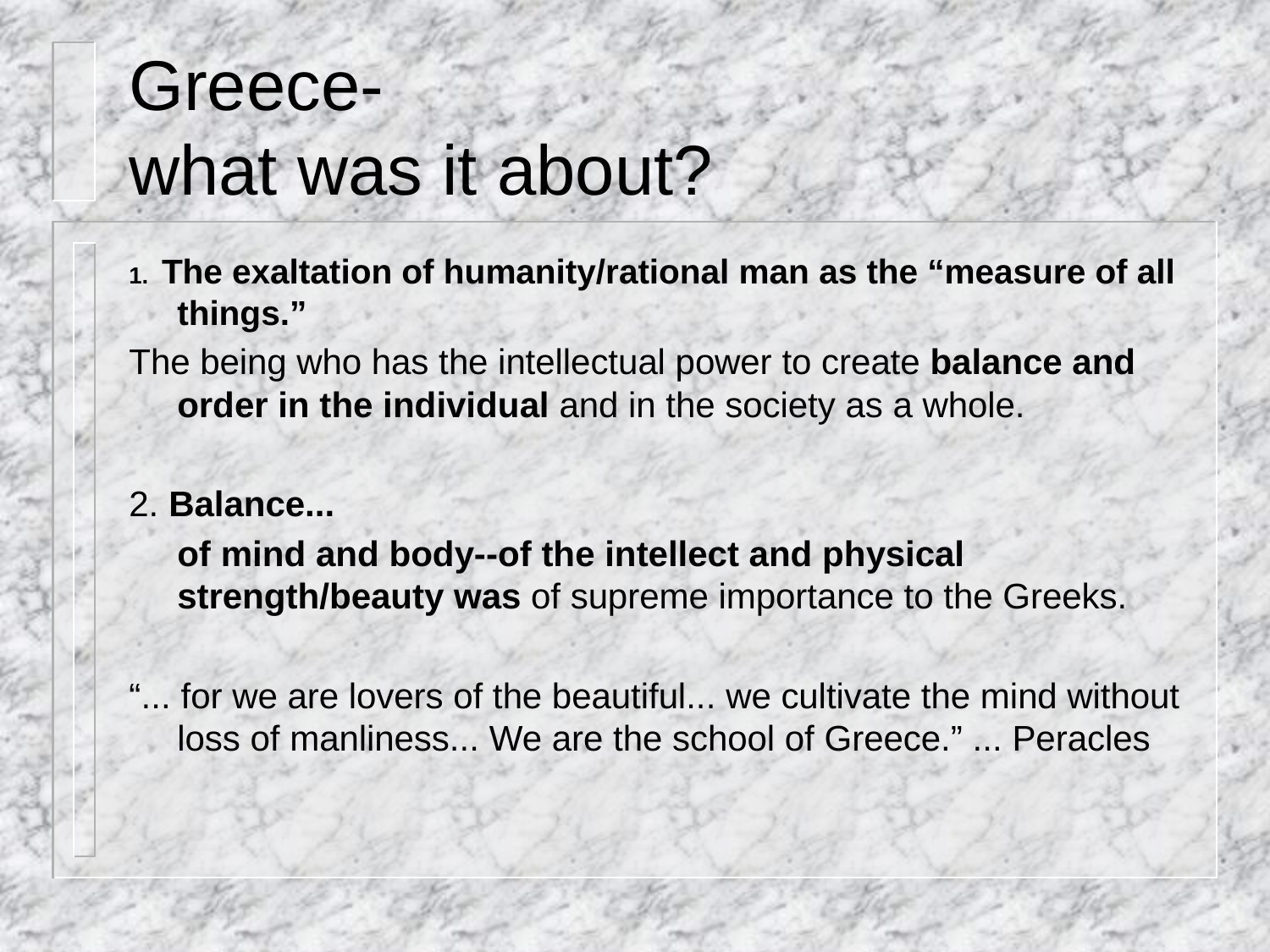

# Greece- what was it about?
1.  The exaltation of humanity/rational man as the “measure of all things.”
The being who has the intellectual power to create balance and order in the individual and in the society as a whole.

2. Balance...
	of mind and body--of the intellect and physical strength/beauty was of supreme importance to the Greeks.

“... for we are lovers of the beautiful... we cultivate the mind without loss of manliness... We are the school of Greece.” ... Peracles